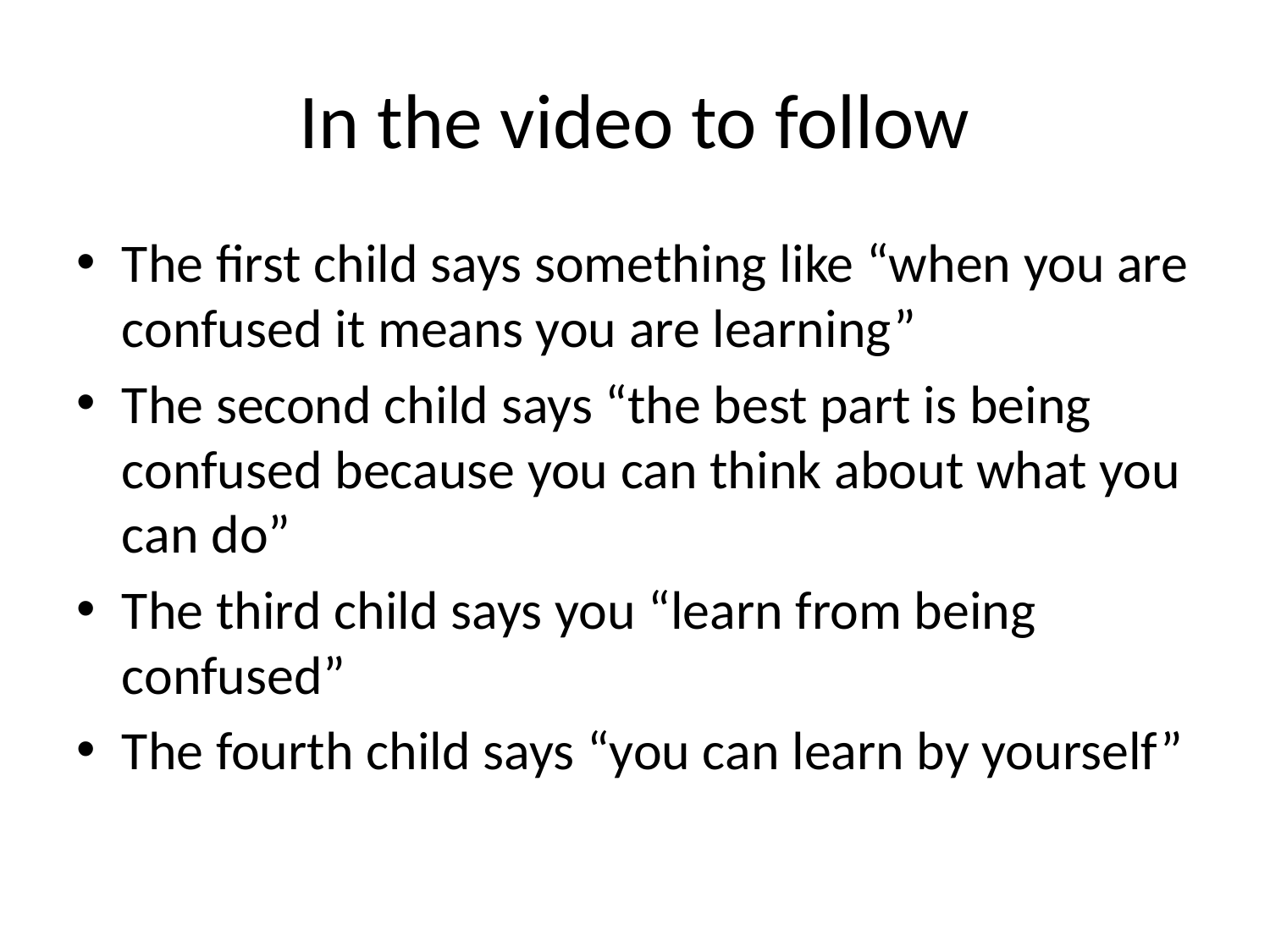

# In the video to follow
The first child says something like “when you are confused it means you are learning”
The second child says “the best part is being confused because you can think about what you can do”
The third child says you “learn from being confused”
The fourth child says “you can learn by yourself”